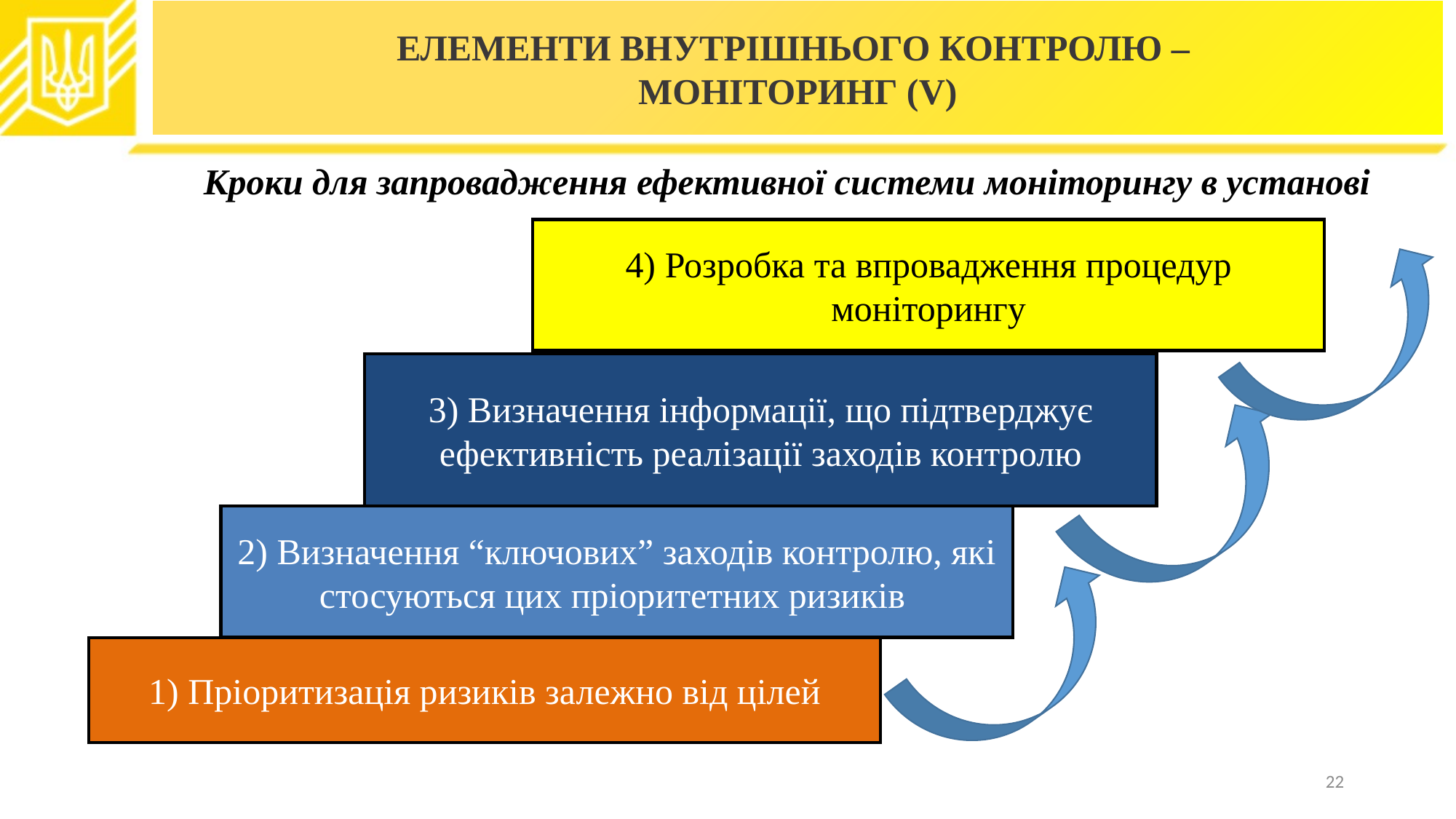

# ЕЛЕМЕНТИ ВНУТРІШНЬОГО КОНТРОЛЮ – МОНІТОРИНГ (V)

4) Розробка та впровадження процедур моніторингу
3) Визначення інформації, що підтверджує ефективність реалізації заходів контролю
2) Визначення “ключових” заходів контролю, які стосуються цих пріоритетних ризиків
1) Пріоритизація ризиків залежно від цілей
Кроки для запровадження ефективної системи моніторингу в установі

22